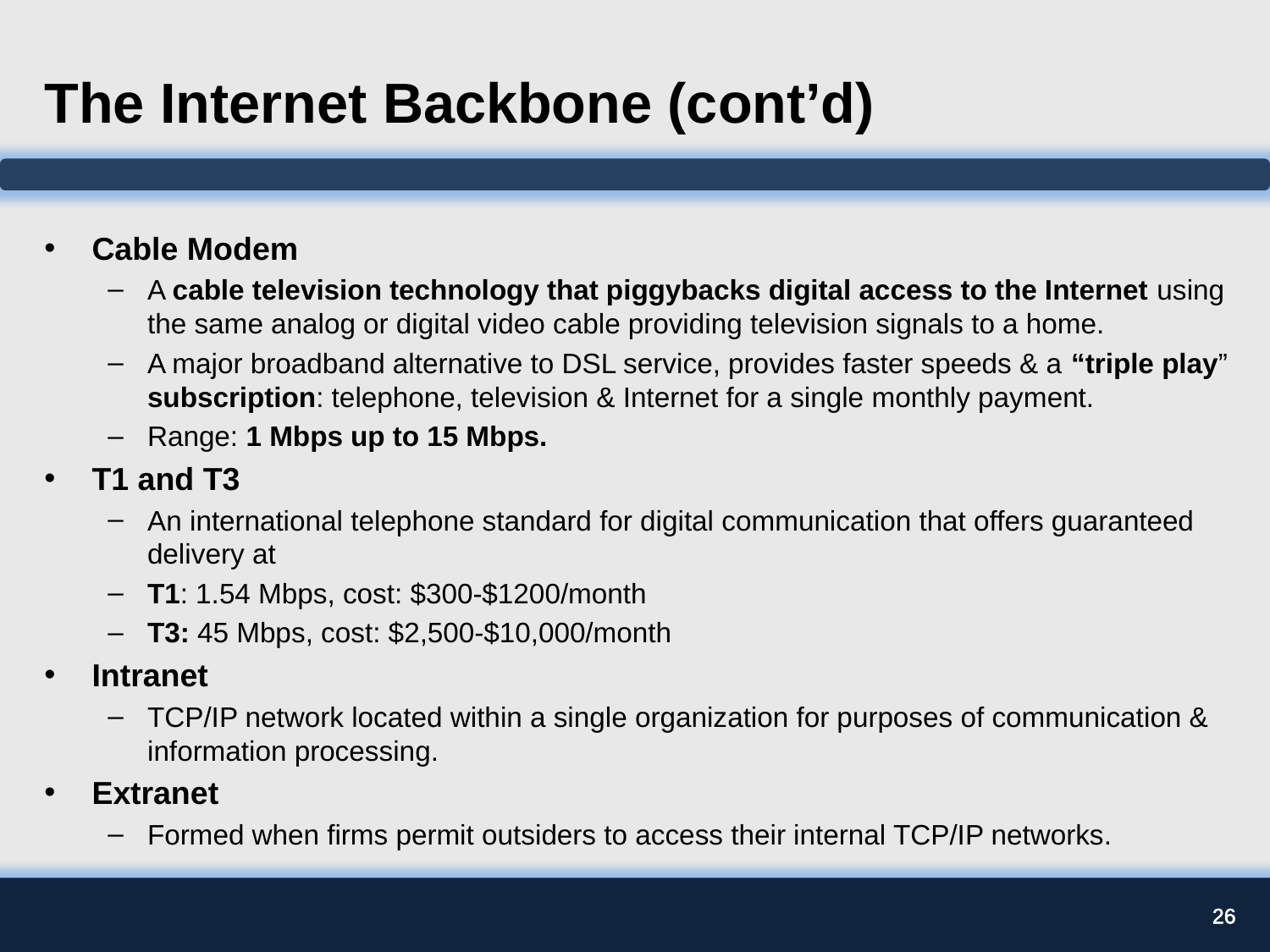

# The Internet Backbone (cont’d)
Cable Modem
A cable television technology that piggybacks digital access to the Internet using the same analog or digital video cable providing television signals to a home.
A major broadband alternative to DSL service, provides faster speeds & a “triple play” subscription: telephone, television & Internet for a single monthly payment.
Range: 1 Mbps up to 15 Mbps.
T1 and T3
An international telephone standard for digital communication that offers guaranteed delivery at
T1: 1.54 Mbps, cost: $300-$1200/month
T3: 45 Mbps, cost: $2,500-$10,000/month
Intranet
TCP/IP network located within a single organization for purposes of communication & information processing.
Extranet
Formed when firms permit outsiders to access their internal TCP/IP networks.
26